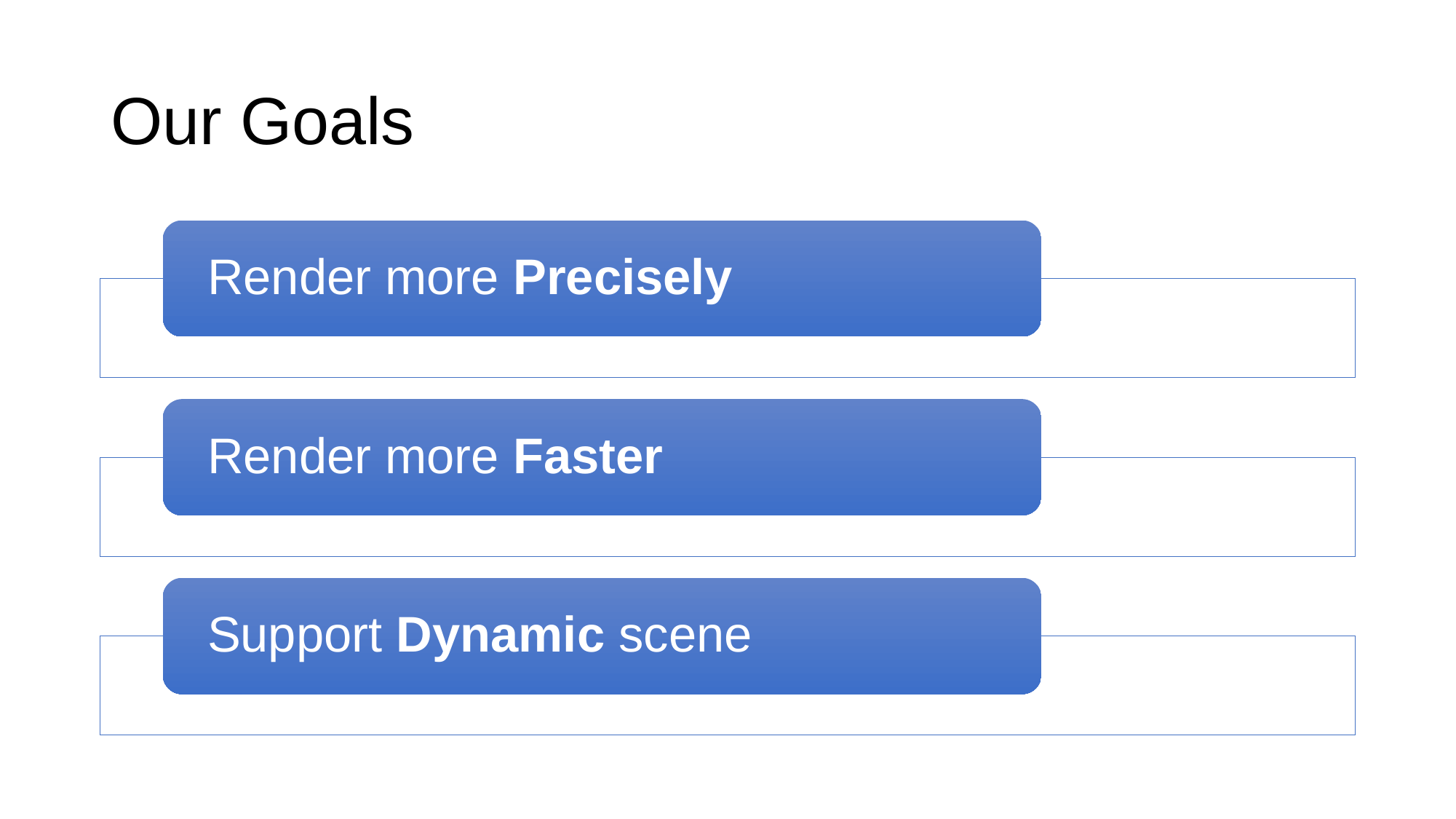

# Our Goals
Render more Precisely
Render more Faster
Support Dynamic scene